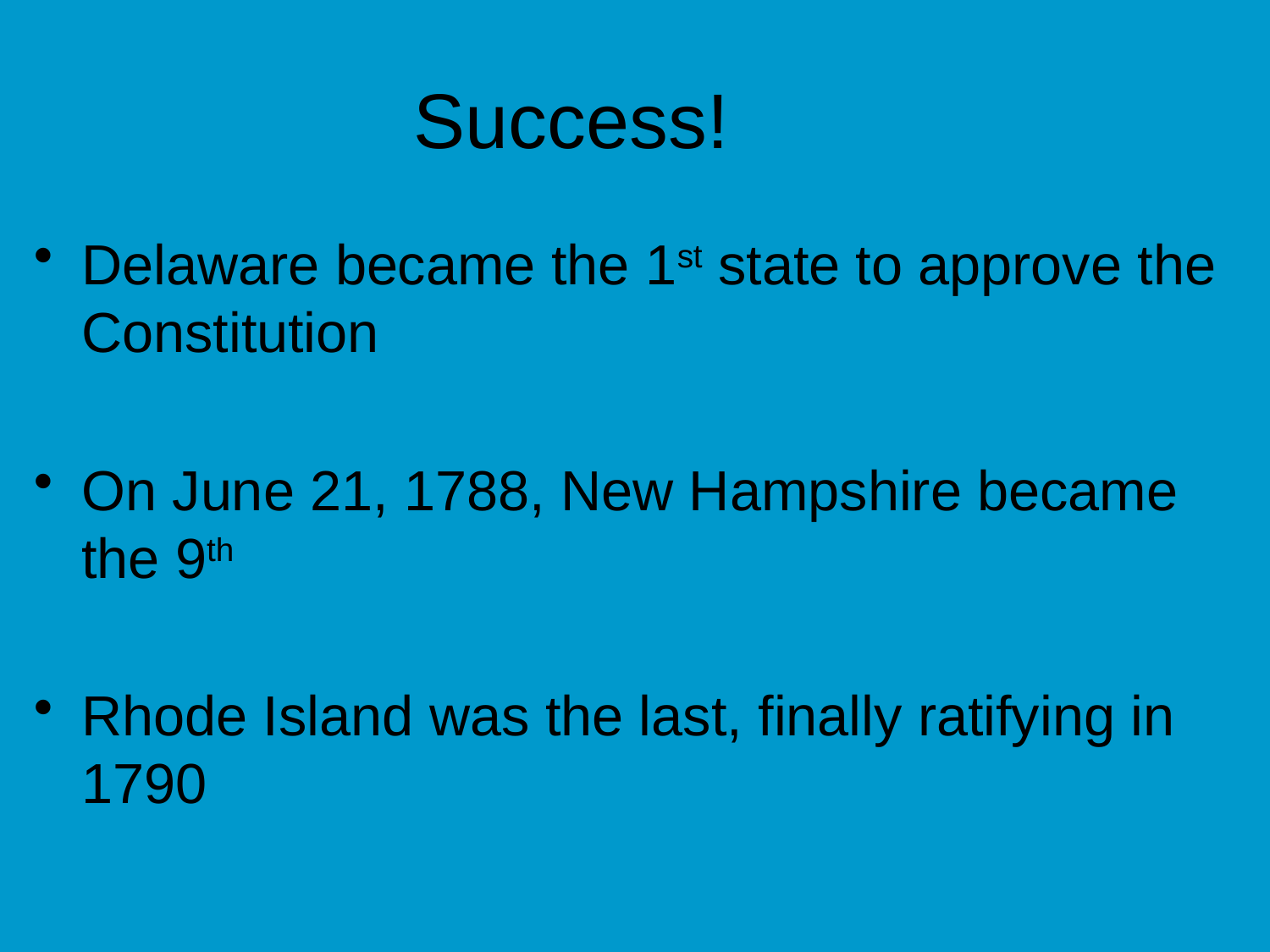

Success!
Delaware became the 1st state to approve the Constitution

On June 21, 1788, New Hampshire became the 9th

Rhode Island was the last, finally ratifying in 1790